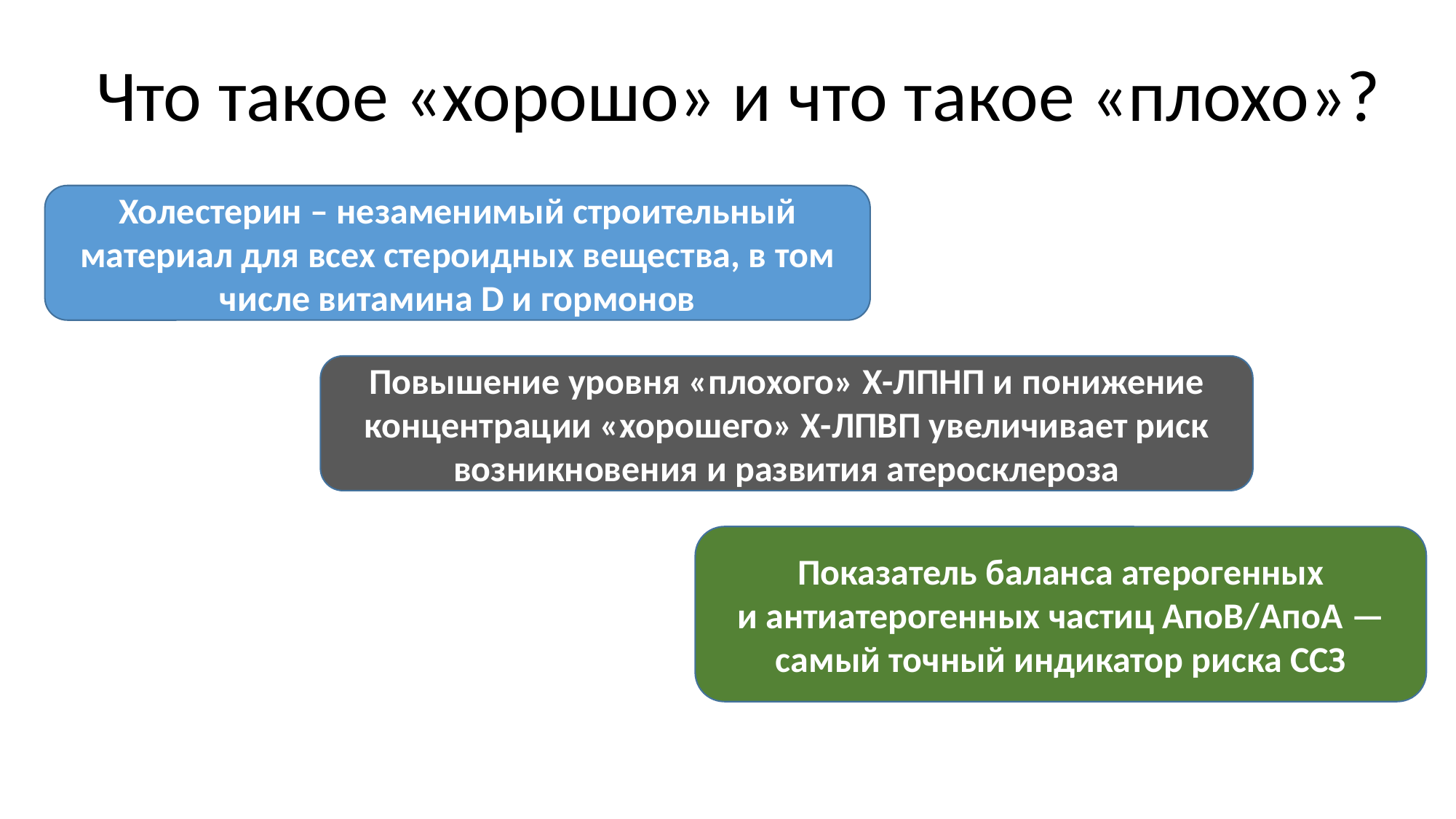

# Что такое «хорошо» и что такое «плохо»?
Холестерин – незаменимый строительный материал для всех стероидных вещества, в том числе витамина D и гормонов
Повышение уровня «плохого» Х-ЛПНП и понижение концентрации «хорошего» Х-ЛПВП увеличивает риск возникновения и развития атеросклероза
Показатель баланса атерогенных и антиатерогенных частиц АпоВ/АпоА — самый точный индикатор риска ССЗ